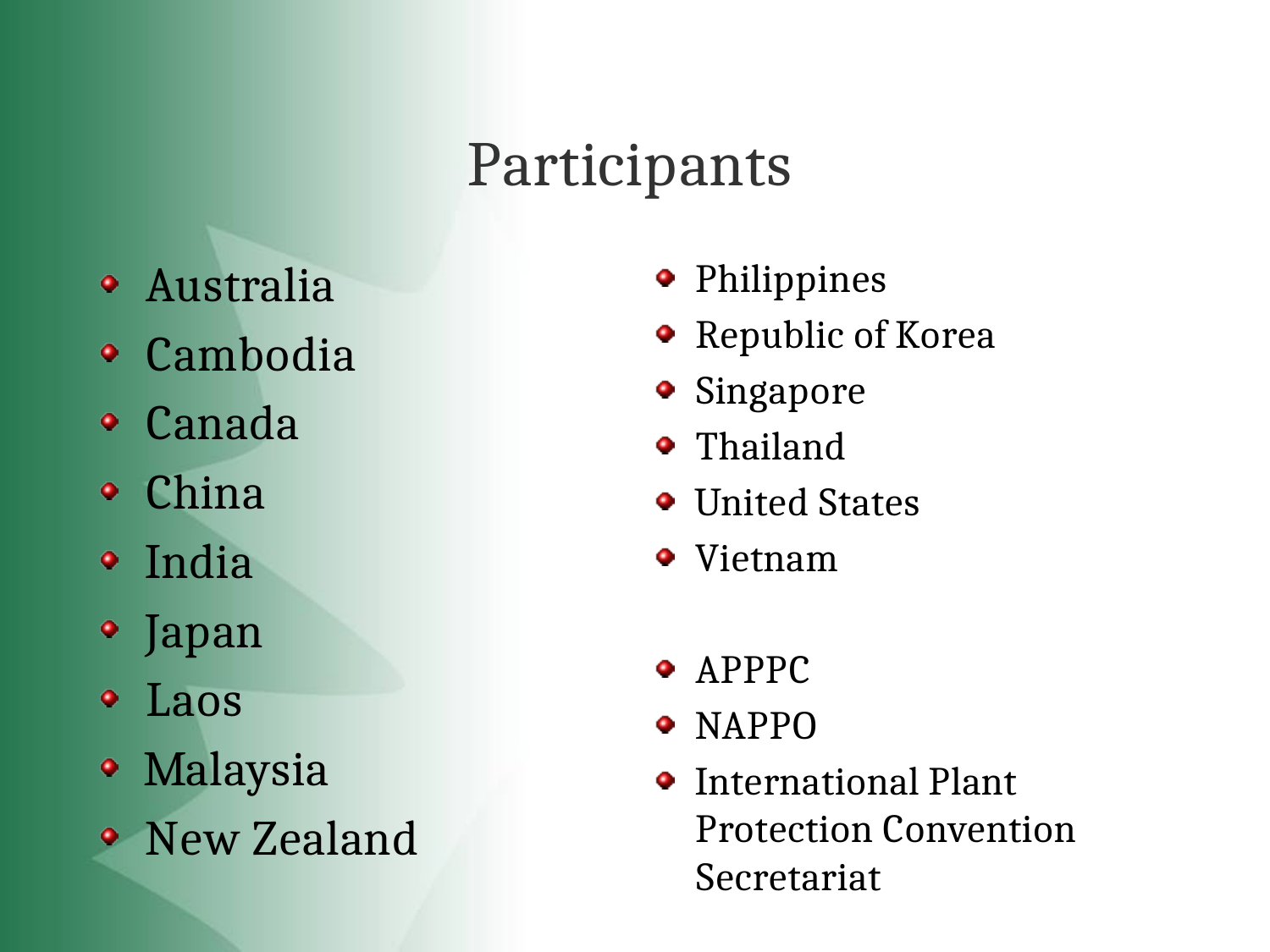

# Participants
Australia
Cambodia
Canada
China
India
Japan
Laos
Malaysia
New Zealand
Philippines
Republic of Korea
Singapore
Thailand
United States
Vietnam

APPPC
NAPPO
International Plant Protection Convention Secretariat